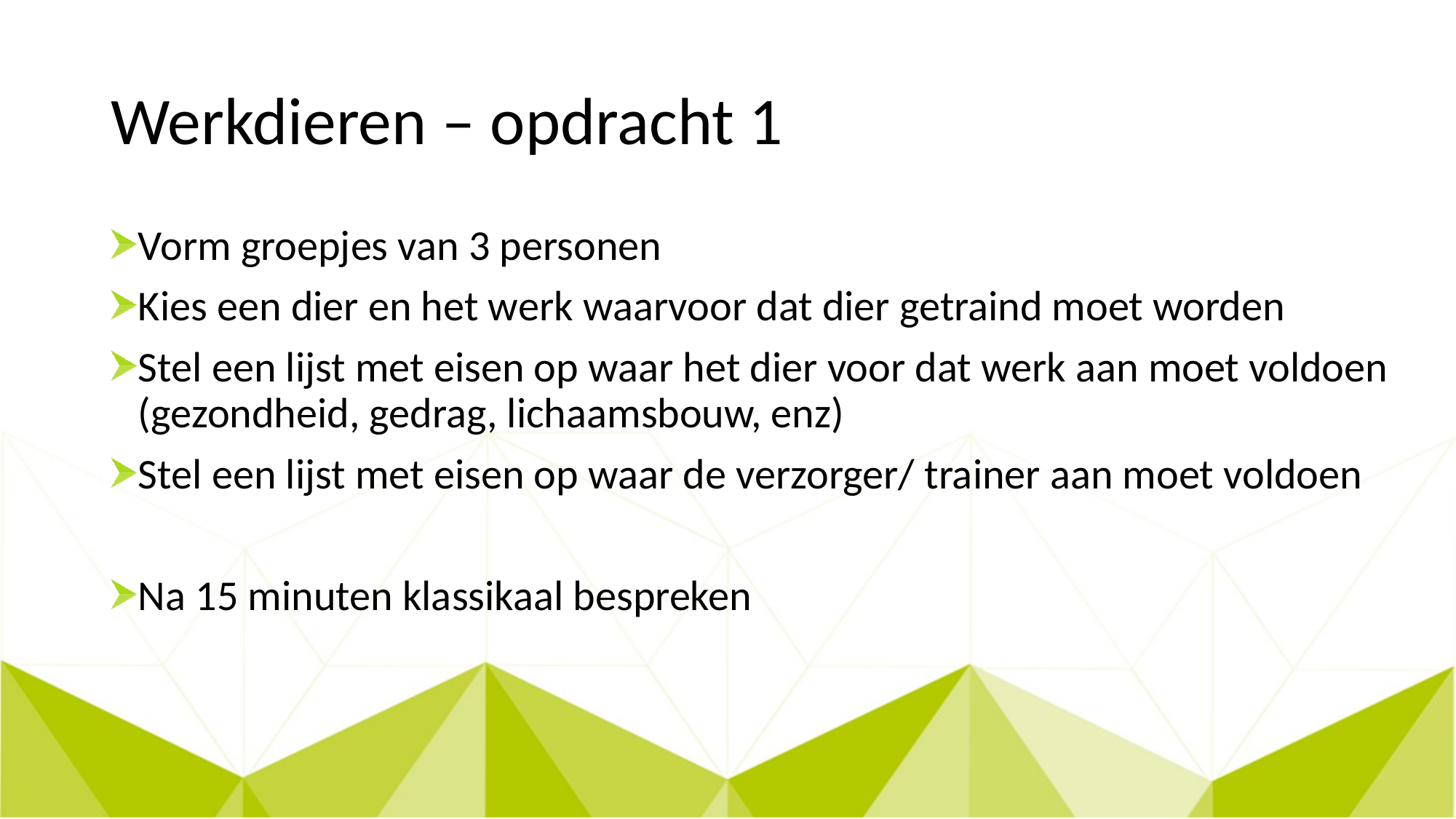

# Werkdieren – opdracht 1
Vorm groepjes van 3 personen
Kies een dier en het werk waarvoor dat dier getraind moet worden
Stel een lijst met eisen op waar het dier voor dat werk aan moet voldoen (gezondheid, gedrag, lichaamsbouw, enz)
Stel een lijst met eisen op waar de verzorger/ trainer aan moet voldoen

Na 15 minuten klassikaal bespreken